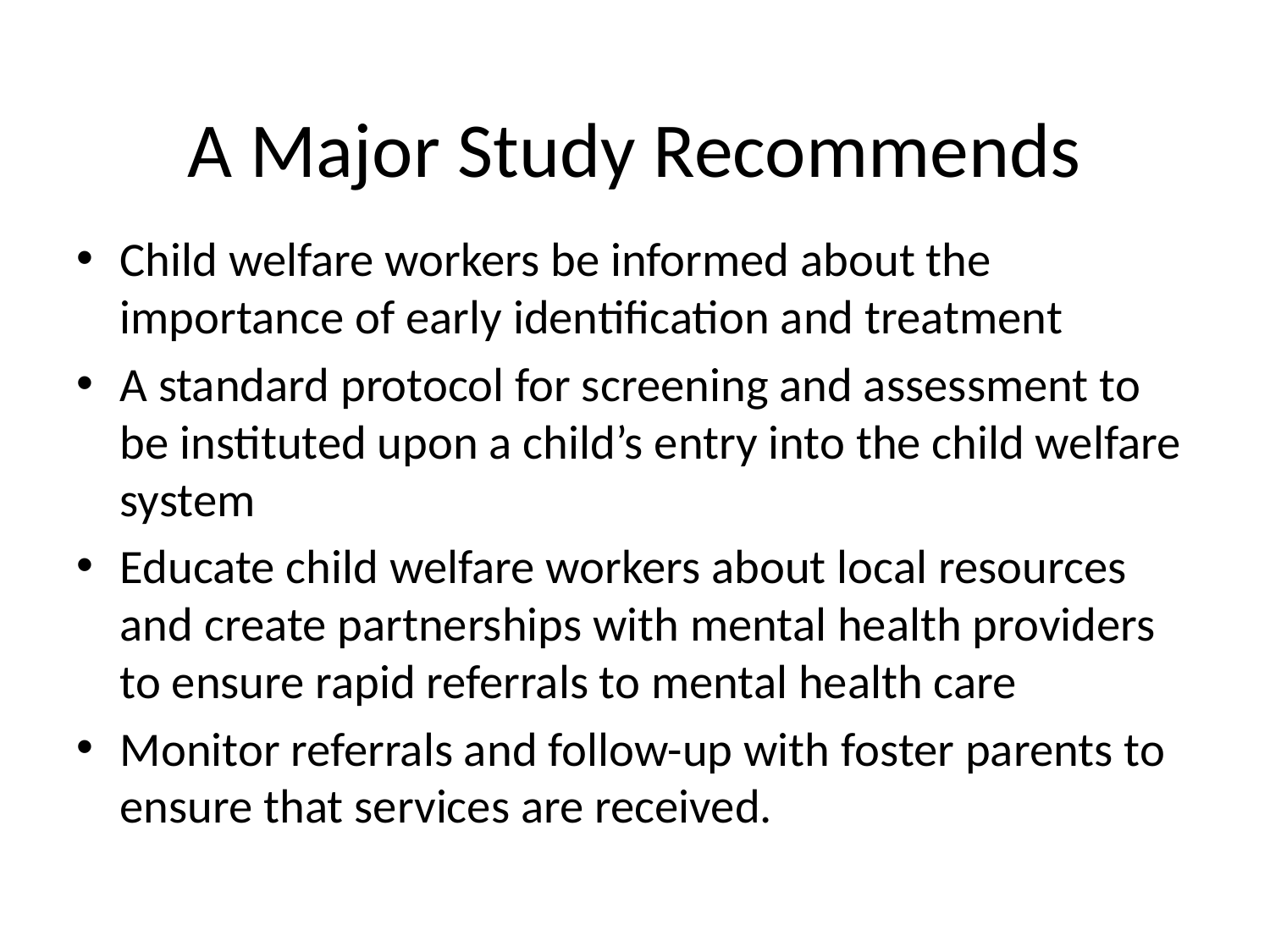

# A Major Study Recommends
Child welfare workers be informed about the importance of early identification and treatment
A standard protocol for screening and assessment to be instituted upon a child’s entry into the child welfare system
Educate child welfare workers about local resources and create partnerships with mental health providers to ensure rapid referrals to mental health care
Monitor referrals and follow-up with foster parents to ensure that services are received.